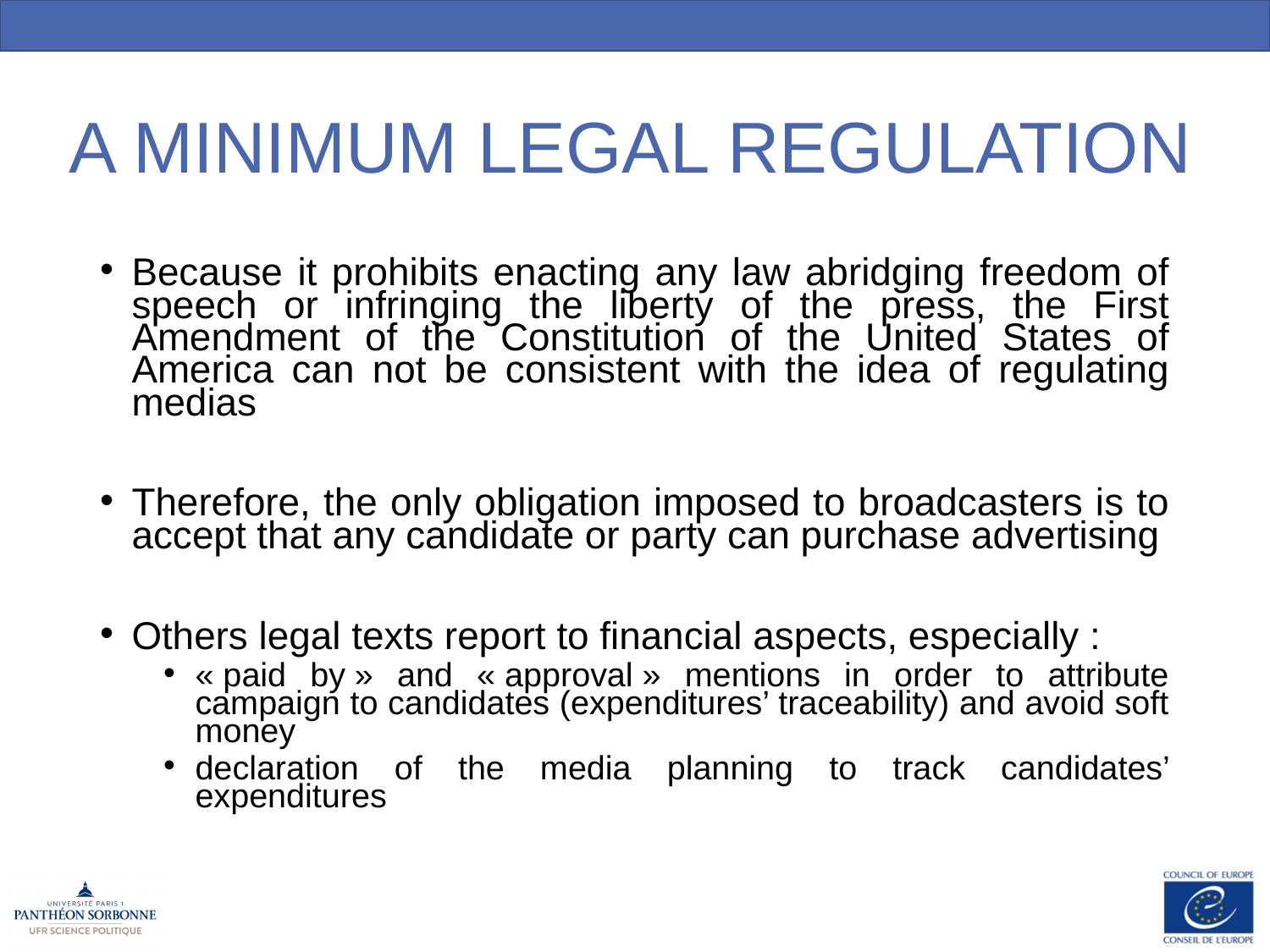

# A MINIMUM LEGAL REGULATION
Because it prohibits enacting any law abridging freedom of speech or infringing the liberty of the press, the First Amendment of the Constitution of the United States of America can not be consistent with the idea of regulating medias

Therefore, the only obligation imposed to broadcasters is to accept that any candidate or party can purchase advertising

Others legal texts report to financial aspects, especially :
« paid by » and « approval » mentions in order to attribute campaign to candidates (expenditures’ traceability) and avoid soft money
declaration of the media planning to track candidates’ expenditures